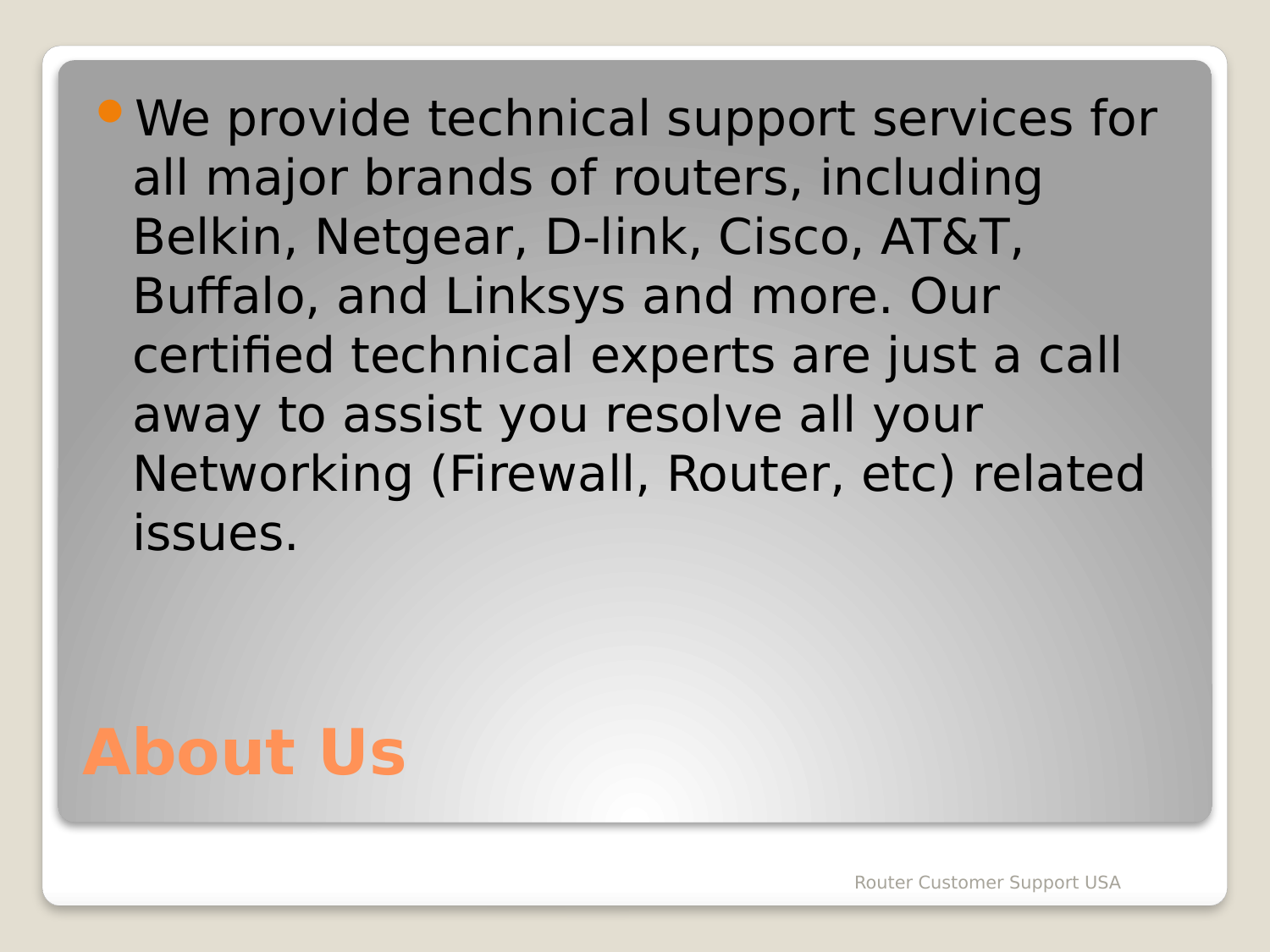

We provide technical support services for all major brands of routers, including Belkin, Netgear, D-link, Cisco, AT&T, Buffalo, and Linksys and more. Our certified technical experts are just a call away to assist you resolve all your Networking (Firewall, Router, etc) related issues.

# About Us
Router Customer Support USA